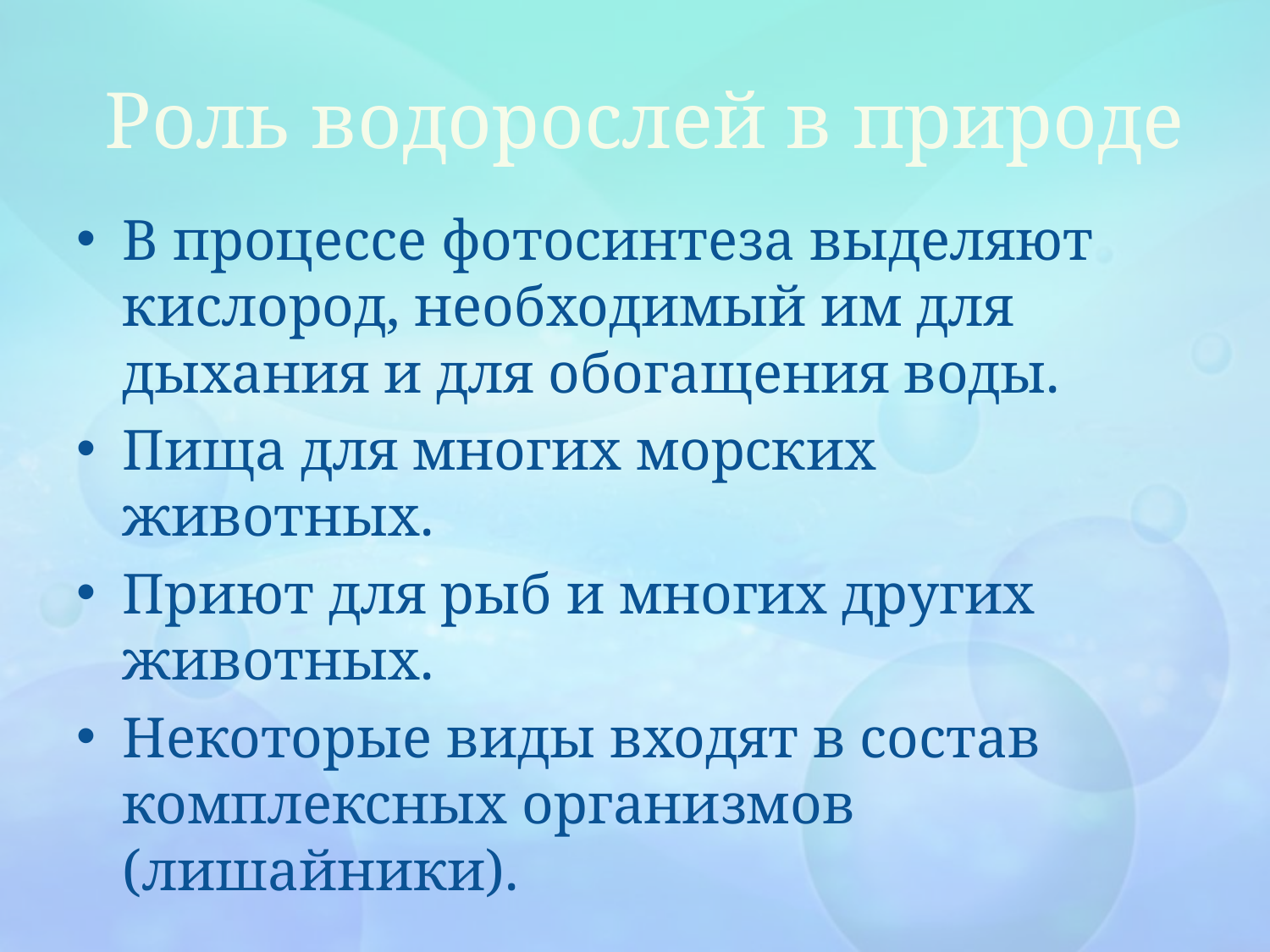

# Роль водорослей в природе
В процессе фотосинтеза выделяют кислород, необходимый им для дыхания и для обогащения воды.
Пища для многих морских животных.
Приют для рыб и многих других животных.
Некоторые виды входят в состав комплексных организмов (лишайники).